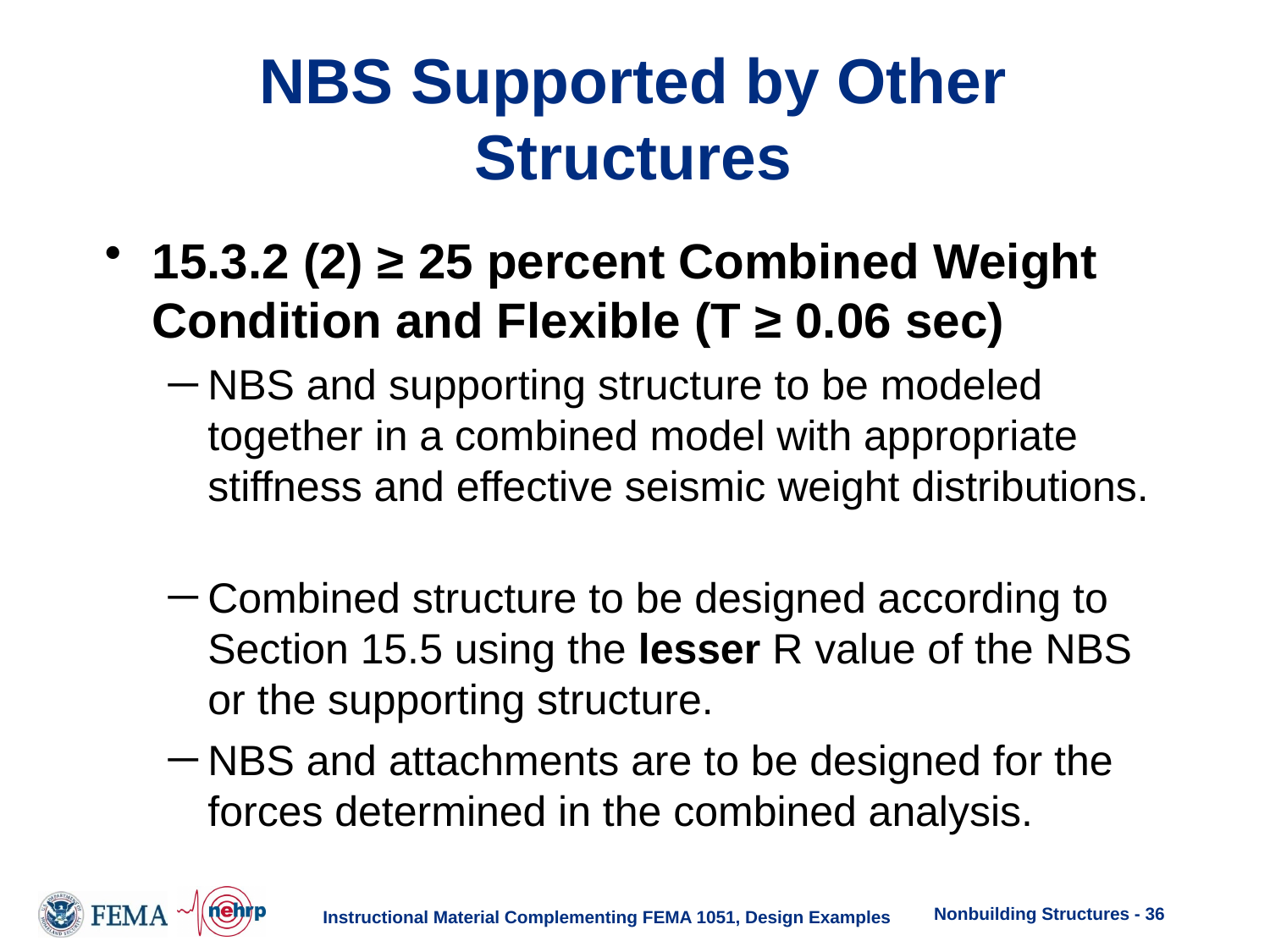

# NBS Supported by Other Structures
15.3.2 (2) ≥ 25 percent Combined Weight Condition and Flexible (T ≥ 0.06 sec)
NBS and supporting structure to be modeled together in a combined model with appropriate stiffness and effective seismic weight distributions.
Combined structure to be designed according to Section 15.5 using the lesser R value of the NBS or the supporting structure.
NBS and attachments are to be designed for the forces determined in the combined analysis.
Nonbuilding Structures - 36
Instructional Material Complementing FEMA 1051, Design Examples